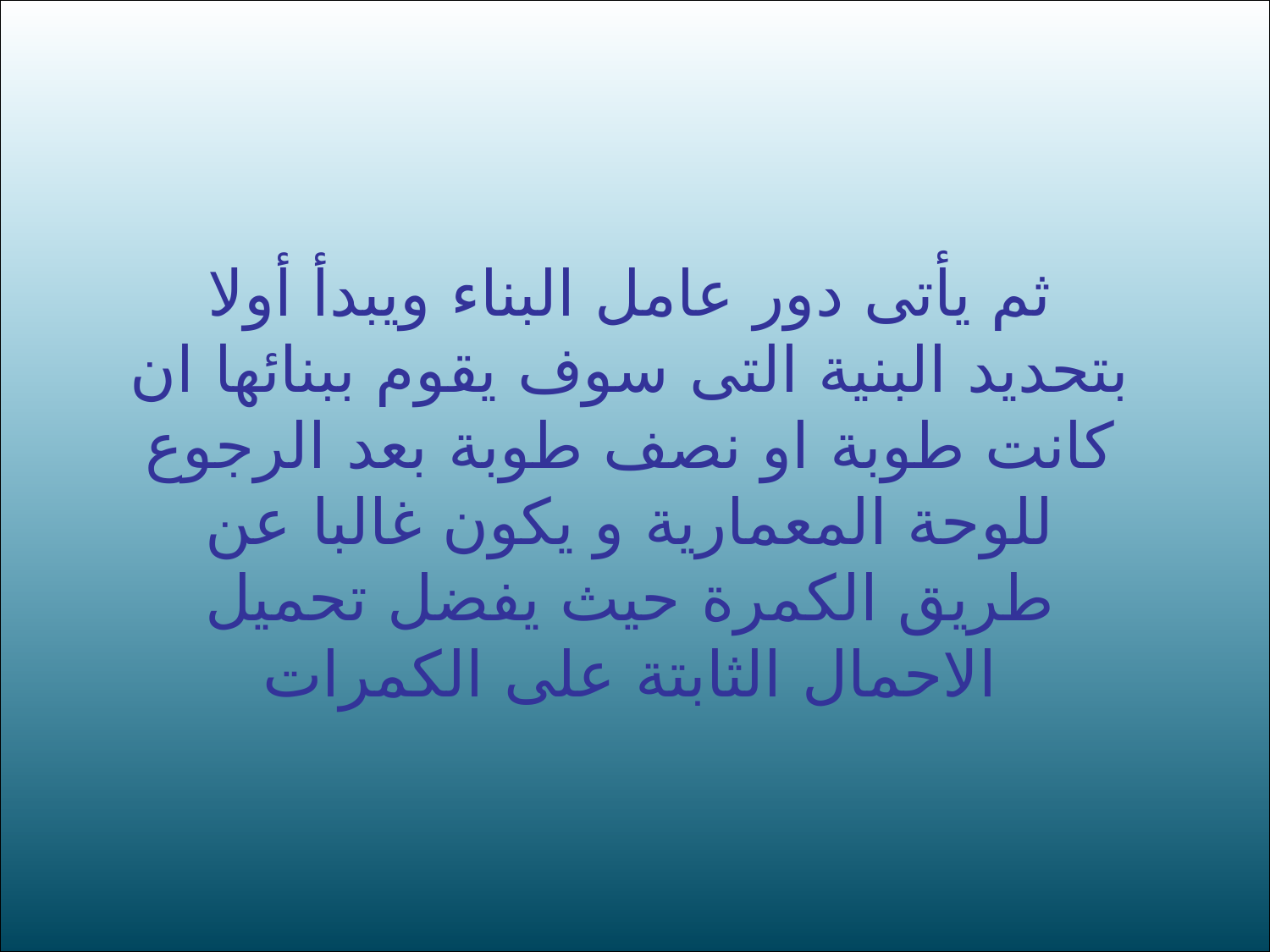

ثم يأتى دور عامل البناء ويبدأ أولا بتحديد البنية التى سوف يقوم ببنائها ان كانت طوبة او نصف طوبة بعد الرجوع للوحة المعمارية و يكون غالبا عن طريق الكمرة حيث يفضل تحميل الاحمال الثابتة على الكمرات